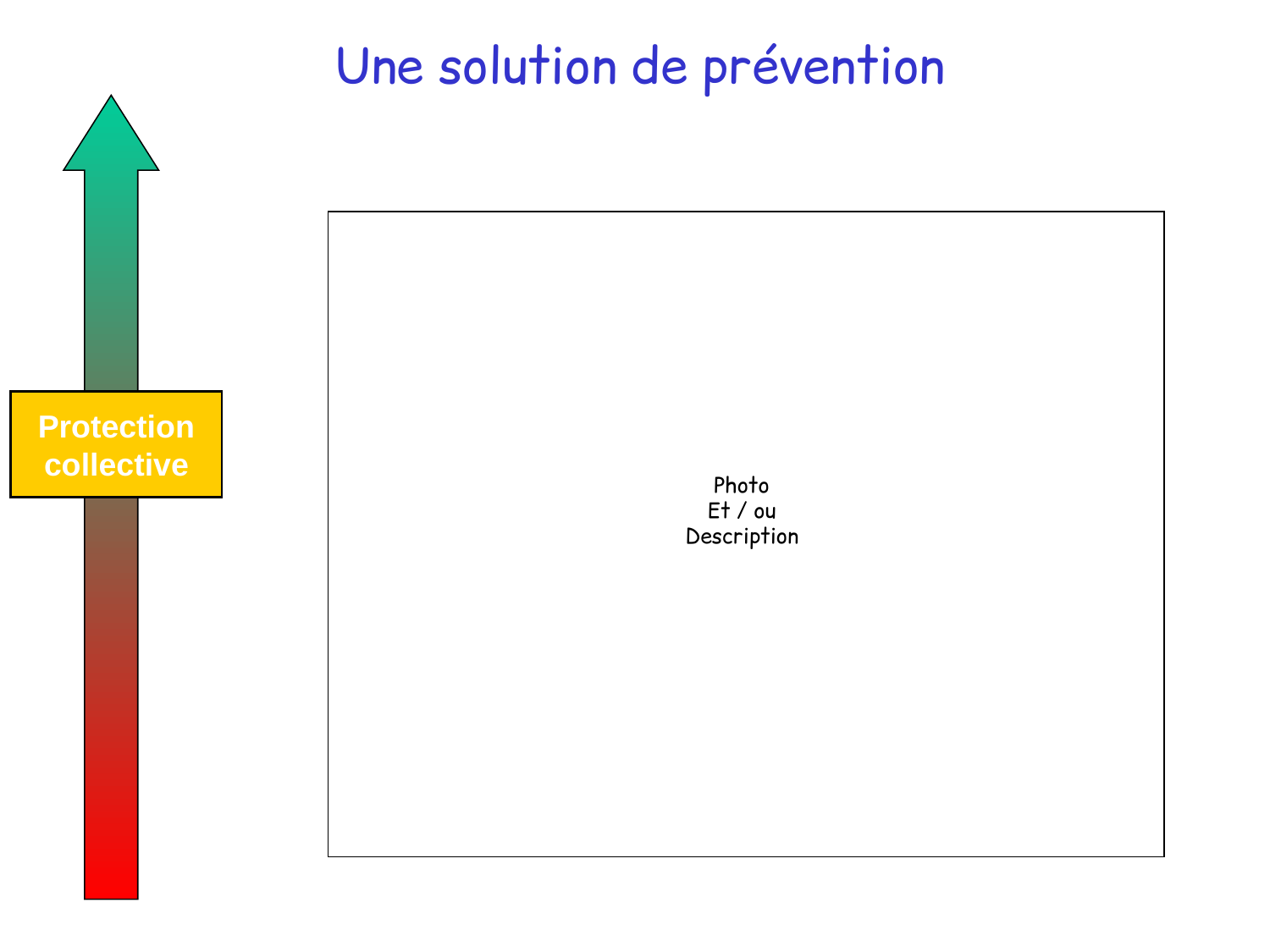

# Une solution de prévention

Protection
collective

Photo
Et / ou
Description